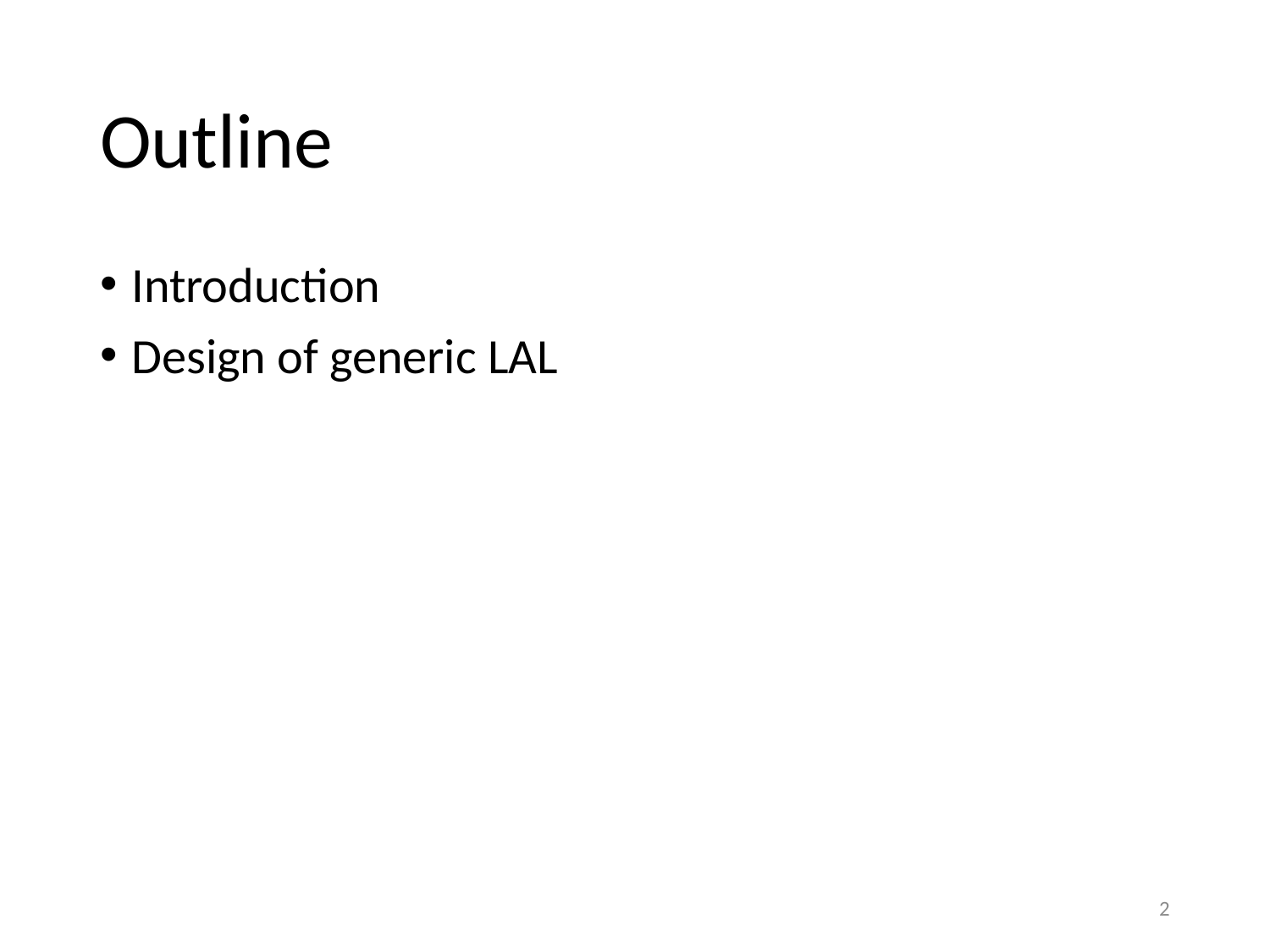

# Outline
Introduction
Design of generic LAL
2